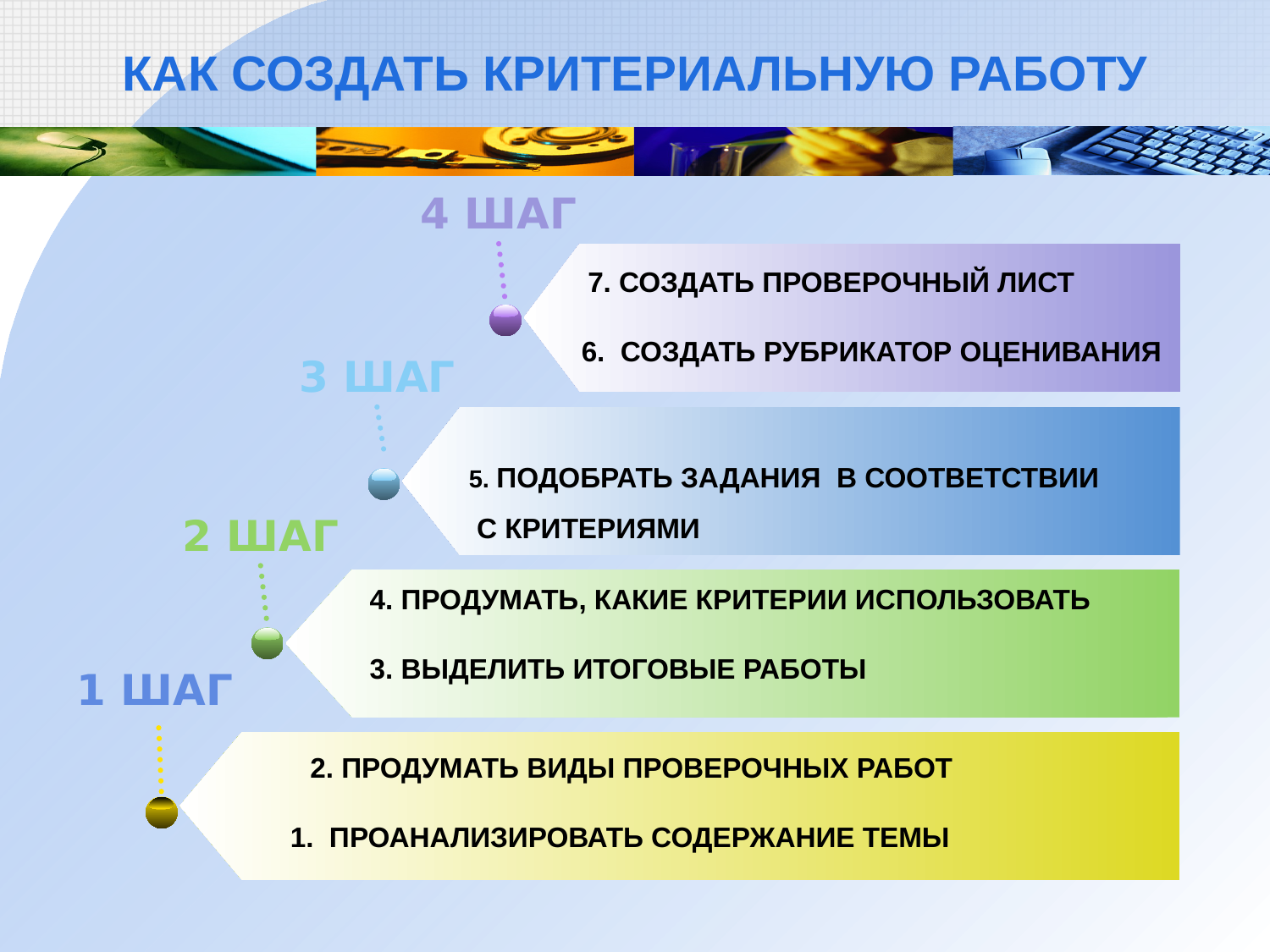

# КАК СОЗДАТЬ КРИТЕРИАЛЬНУЮ РАБОТУ
4 ШАГ

7. СОЗДАТЬ ПРОВЕРОЧНЫЙ ЛИСТ

6.  Создать рубрикатор оценивания
3 ШАГ

5. Подобрать задания  в соответствии
 с критериями

2 ШАГ

4. продумать, какие критерии использовать

3. Выделить итоговые работы
1 ШАГ

2. Продумать виды проверочных работ

1.  Проанализировать содержание темы